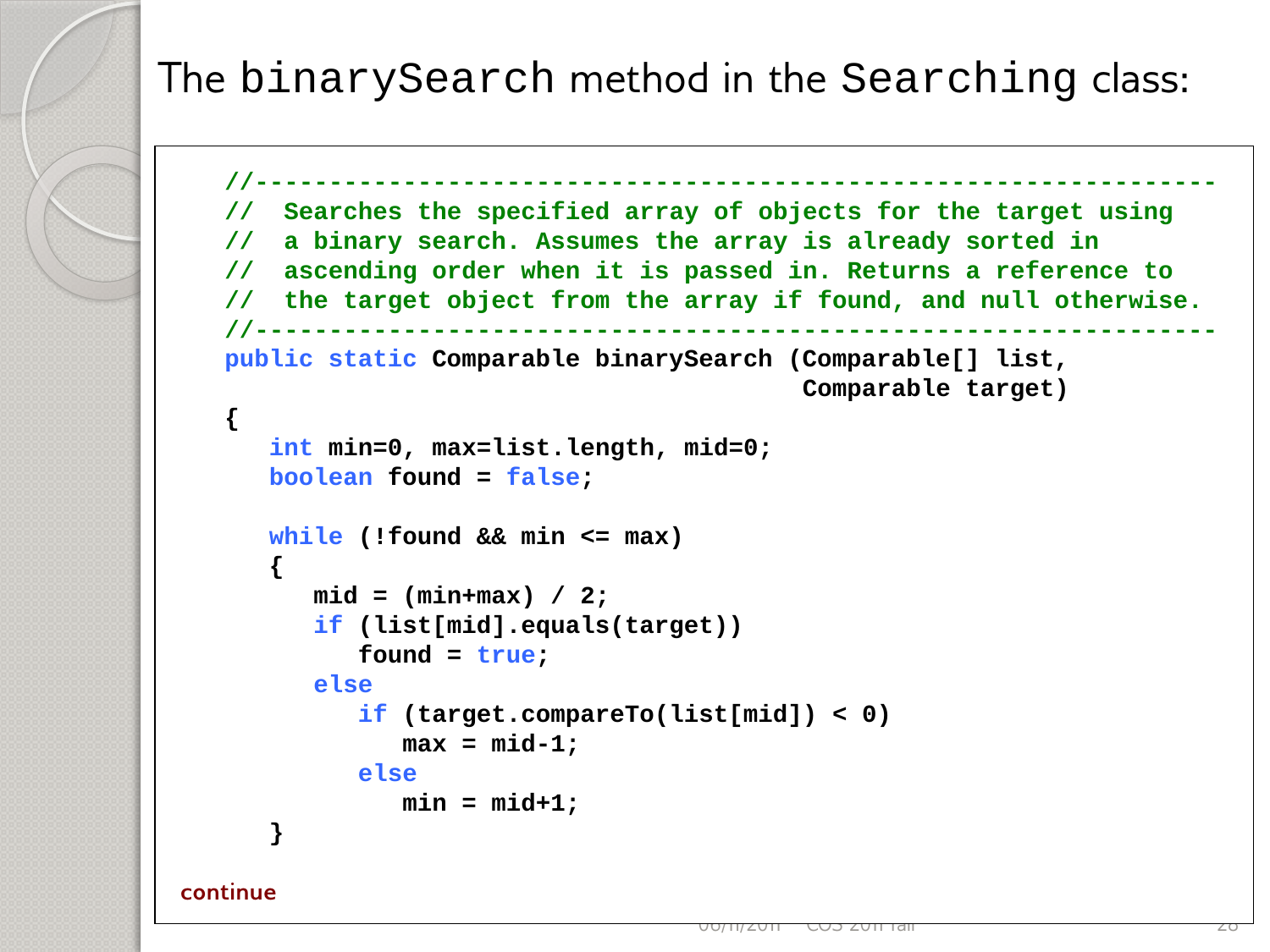

The binarySearch method in the Searching class:
   //-----------------------------------------------------------------
   //  Searches the specified array of objects for the target using
   //  a binary search. Assumes the array is already sorted in
   //  ascending order when it is passed in. Returns a reference to
   //  the target object from the array if found, and null otherwise.
   //-----------------------------------------------------------------
   public static Comparable binarySearch (Comparable[] list,
                                          Comparable target)
   {
      int min=0, max=list.length, mid=0;
      boolean found = false;

      while (!found && min <= max)
      {
         mid = (min+max) / 2;
         if (list[mid].equals(target))
            found = true;
         else
            if (target.compareTo(list[mid]) < 0)
               max = mid-1;
            else
               min = mid+1;
      }

continue
06/11/2011
COS 2011 fall
28